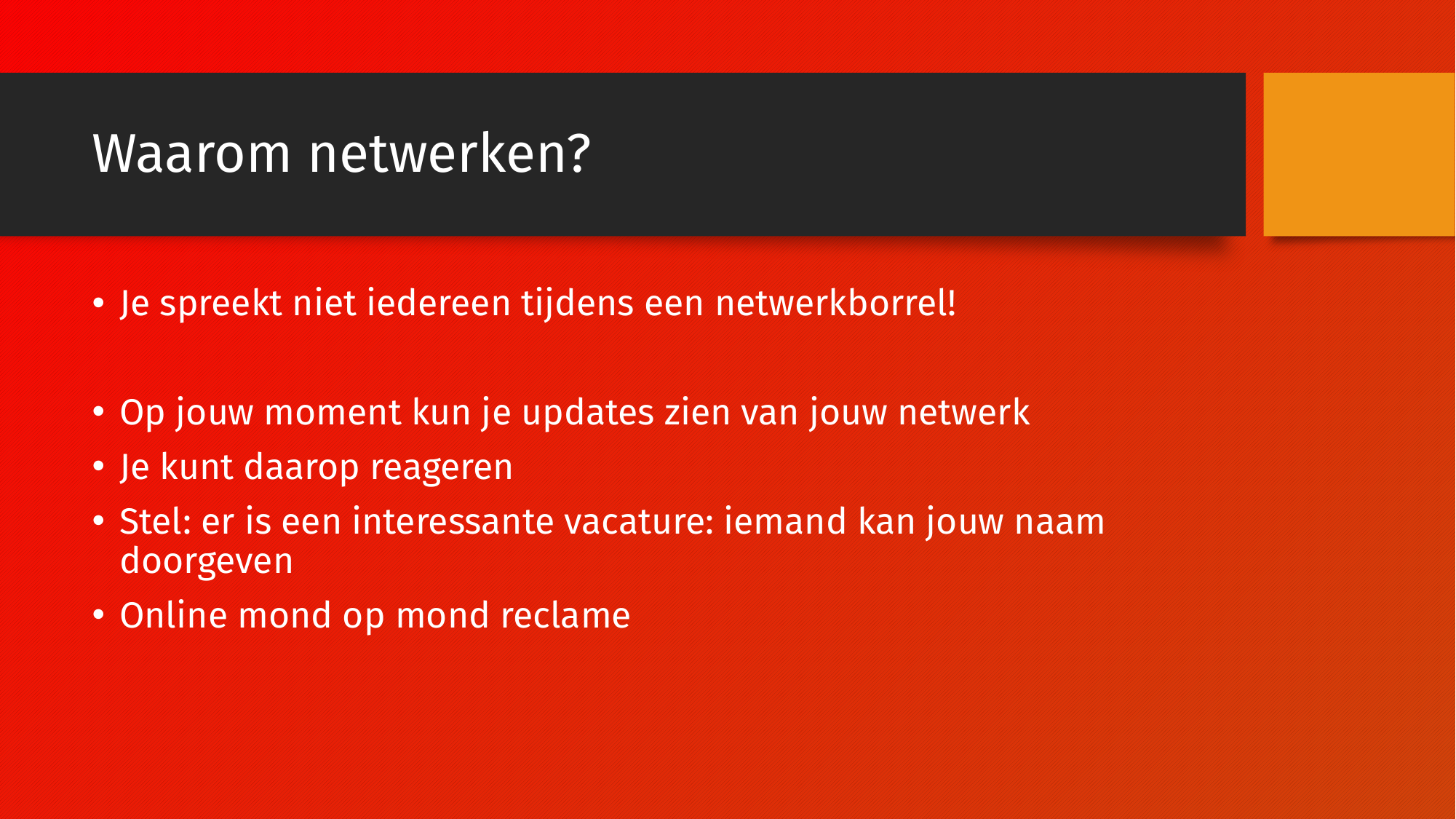

# Waarom netwerken?
Je spreekt niet iedereen tijdens een netwerkborrel!

Op jouw moment kun je updates zien van jouw netwerk
Je kunt daarop reageren
Stel: er is een interessante vacature: iemand kan jouw naam doorgeven
Online mond op mond reclame